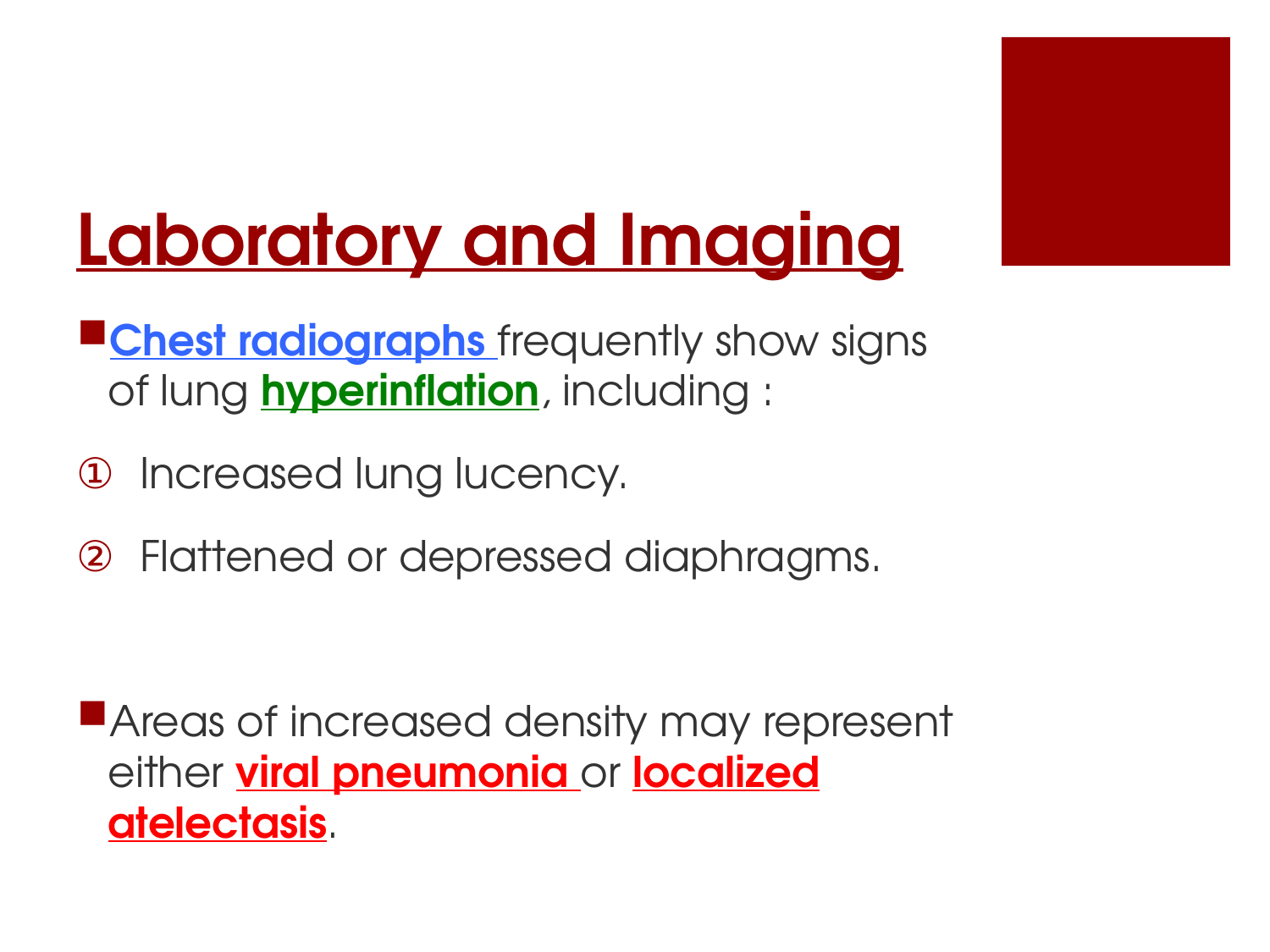

# Laboratory and Imaging
Chest radiographs frequently show signs of lung hyperinflation, including :
Increased lung lucency.
Flattened or depressed diaphragms.

Areas of increased density may represent either viral pneumonia or localized atelectasis.